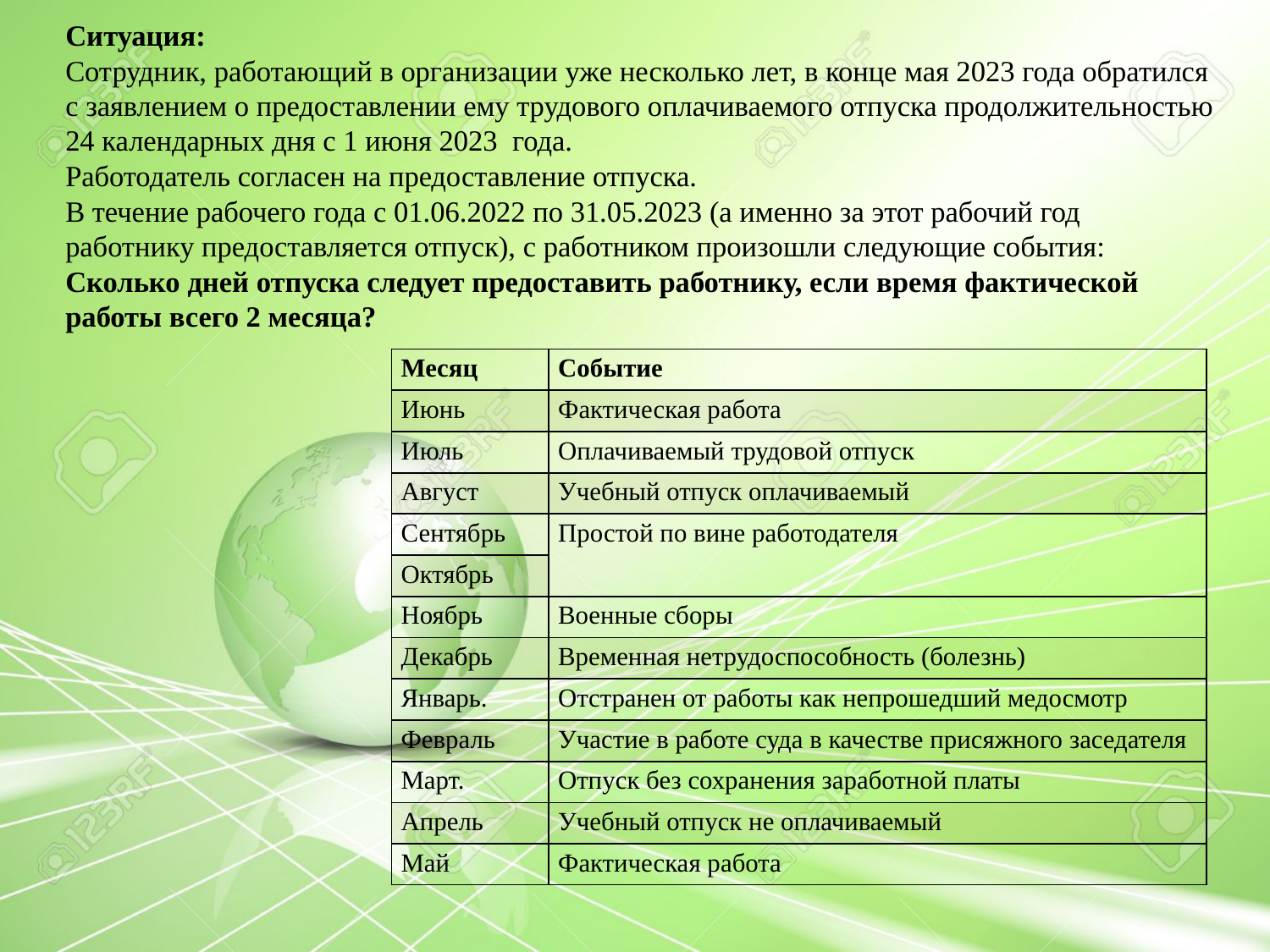

Ситуация:
Сотрудник, работающий в организации уже несколько лет, в конце мая 2023 года обратился с заявлением о предоставлении ему трудового оплачиваемого отпуска продолжительностью 24 календарных дня с 1 июня 2023  года.
Работодатель согласен на предоставление отпуска.
В течение рабочего года с 01.06.2022 по 31.05.2023 (а именно за этот рабочий год работнику предоставляется отпуск), с работником произошли следующие события:
Сколько дней отпуска следует предоставить работнику, если время фактической работы всего 2 месяца?
| Месяц | Событие |
| --- | --- |
| Июнь | Фактическая работа |
| Июль | Оплачиваемый трудовой отпуск |
| Август | Учебный отпуск оплачиваемый |
| Сентябрь | Простой по вине работодателя |
| Октябрь |  |
| Ноябрь | Военные сборы |
| Декабрь | Временная нетрудоспособность (болезнь) |
| Январь. | Отстранен от работы как непрошедший медосмотр |
| Февраль | Участие в работе суда в качестве присяжного заседателя |
| Март. | Отпуск без сохранения заработной платы |
| Апрель | Учебный отпуск не оплачиваемый |
| Май | Фактическая работа |